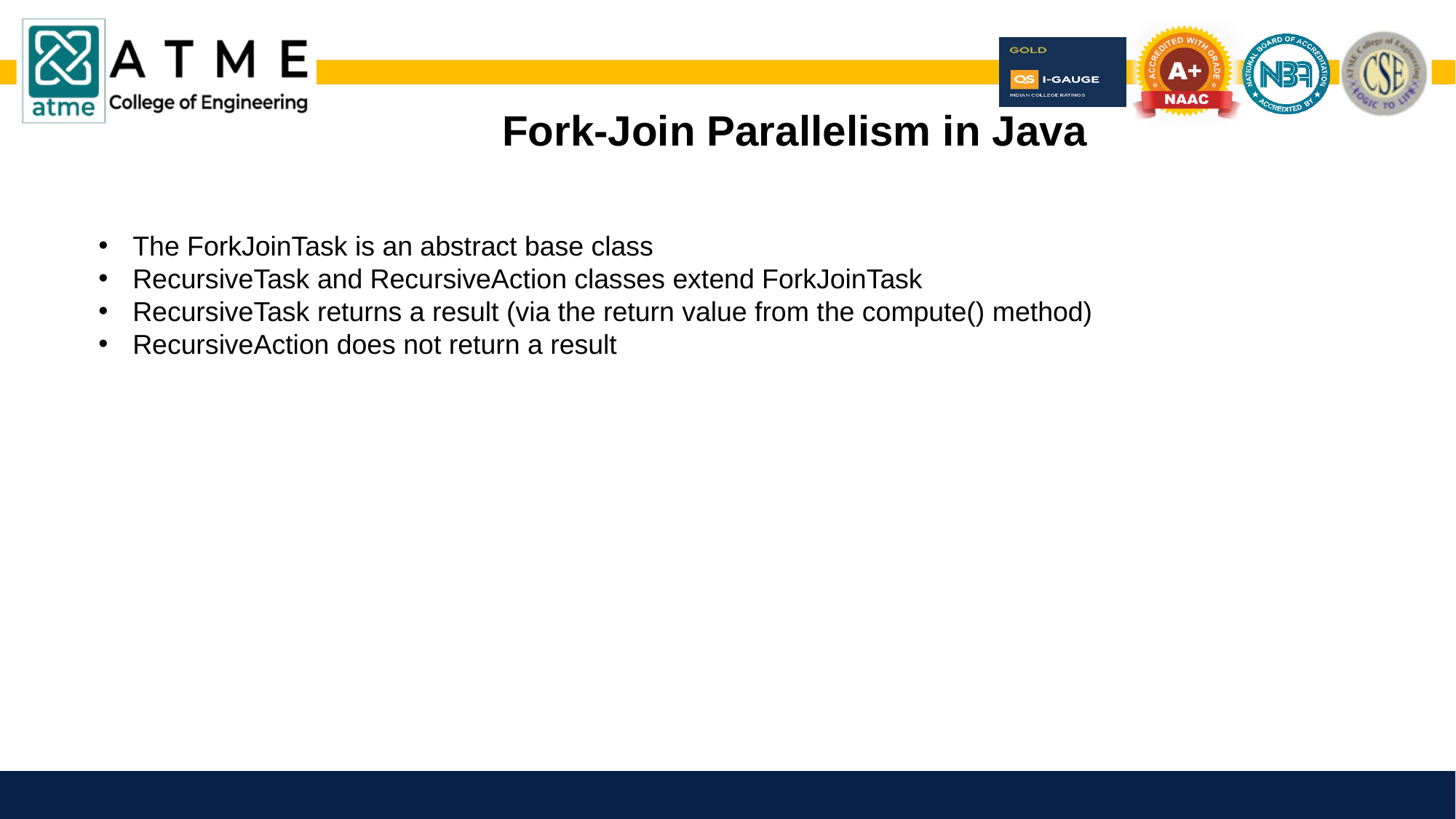

Fork-Join Parallelism in Java
The ForkJoinTask is an abstract base class
RecursiveTask and RecursiveAction classes extend ForkJoinTask
RecursiveTask returns a result (via the return value from the compute() method)
RecursiveAction does not return a result